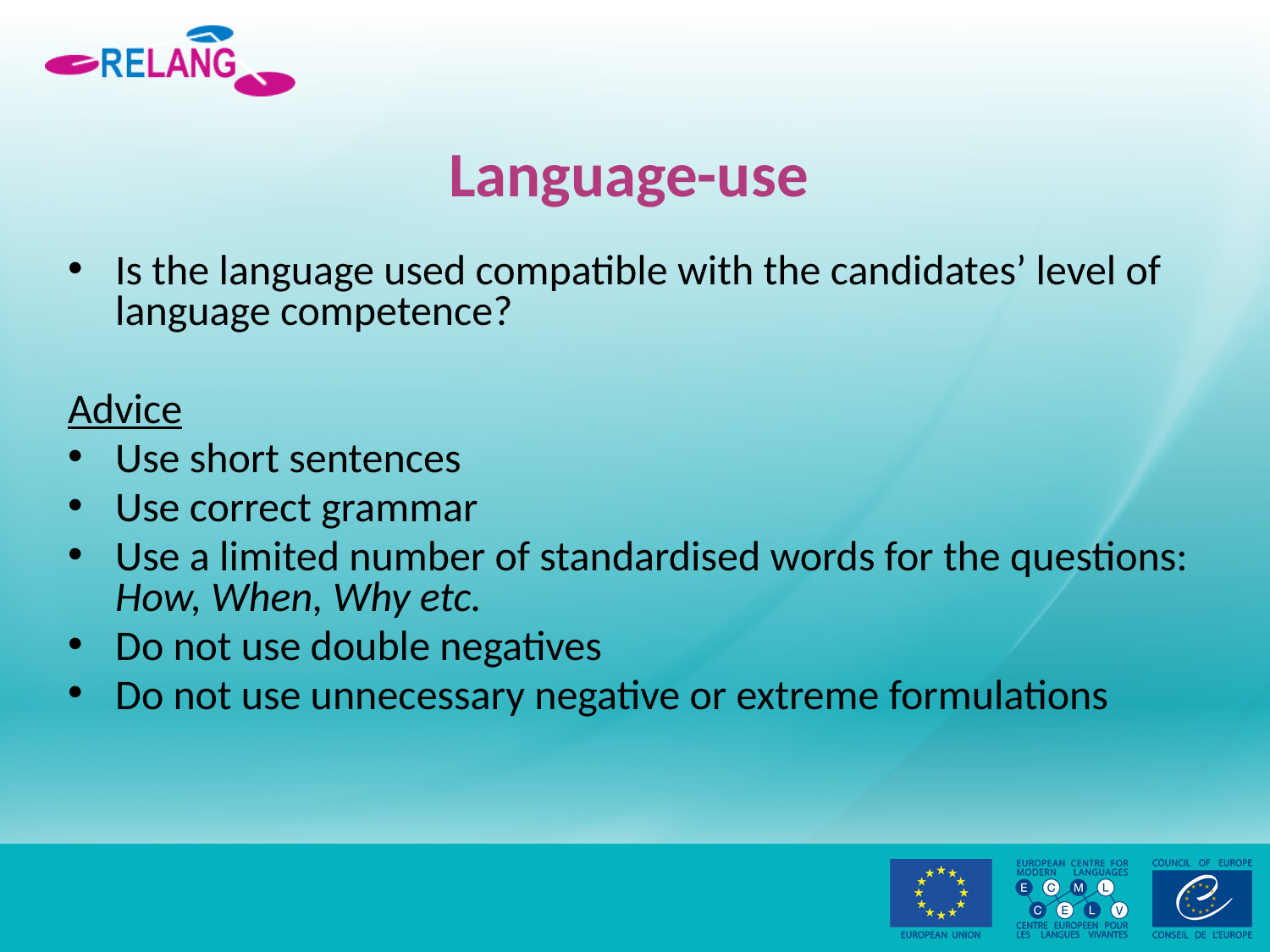

# Language-use
Is the language used compatible with the candidates’ level of language competence?

Advice
Use short sentences
Use correct grammar
Use a limited number of standardised words for the questions: How, When, Why etc.
Do not use double negatives
Do not use unnecessary negative or extreme formulations